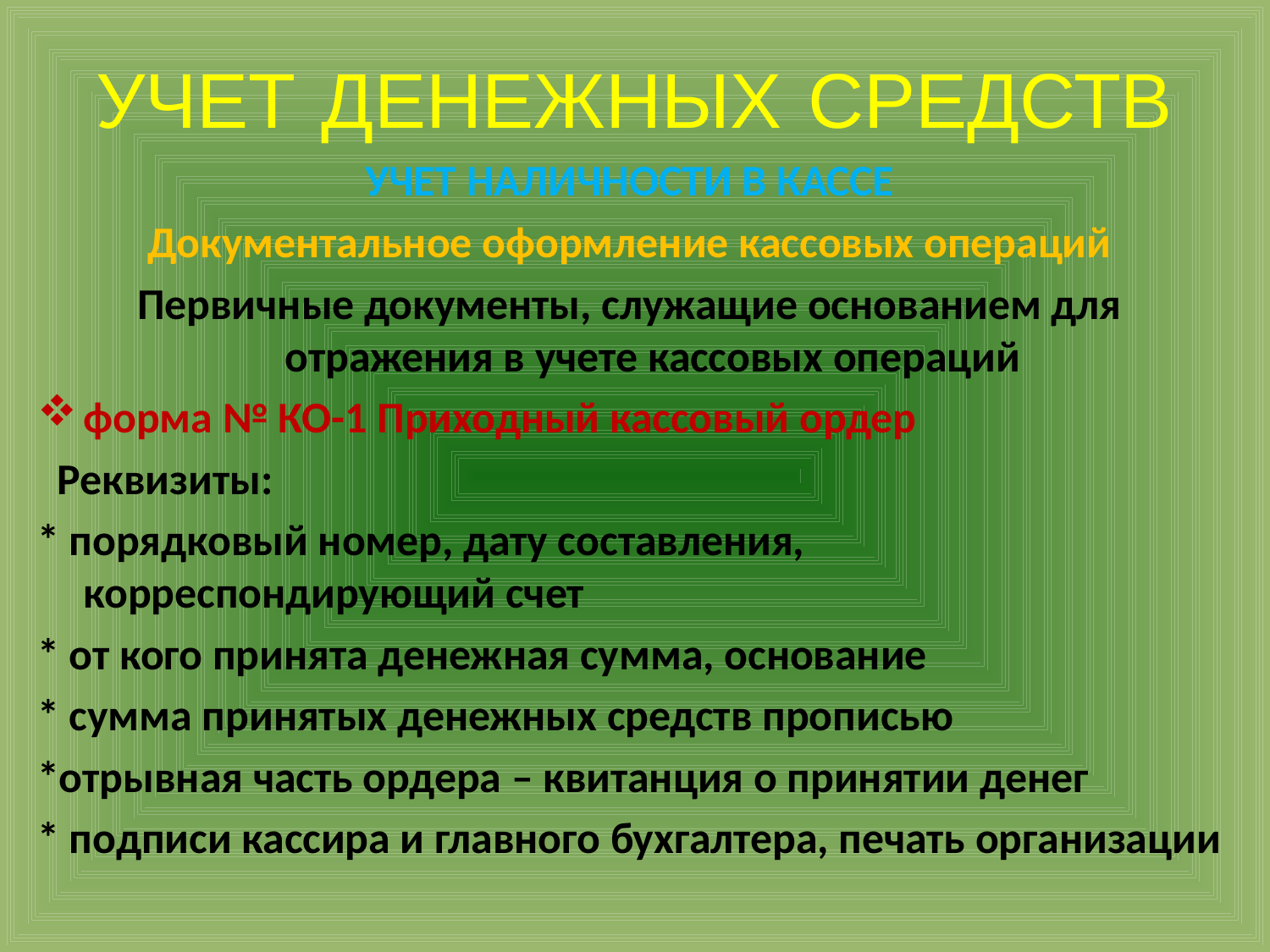

# УЧЕТ ДЕНЕЖНЫХ СРЕДСТВ
УЧЕТ НАЛИЧНОСТИ В КАССЕ
Документальное оформление кассовых операций
Первичные документы, служащие основанием для отражения в учете кассовых операций
форма № КО-1 Приходный кассовый ордер
  Реквизиты:
* порядковый номер, дату составления, корреспондирующий счет
* от кого принята денежная сумма, основание
* сумма принятых денежных средств прописью
*отрывная часть ордера – квитанция о принятии денег
* подписи кассира и главного бухгалтера, печать организации